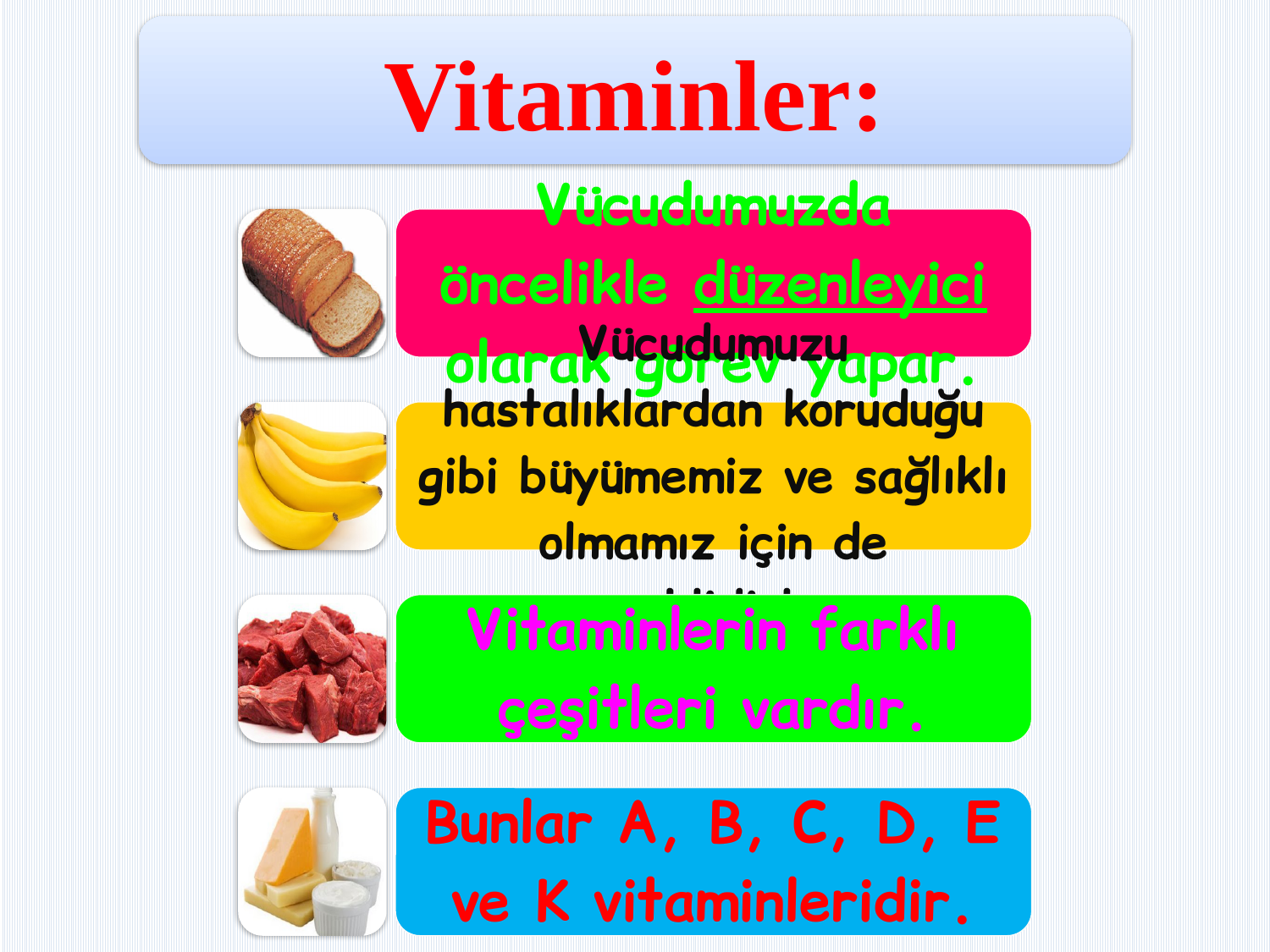

Vitaminler:
Bunlar A, B, C, D, E ve K vitaminleridir.
Vitaminlerin farklı çeşitleri vardır.